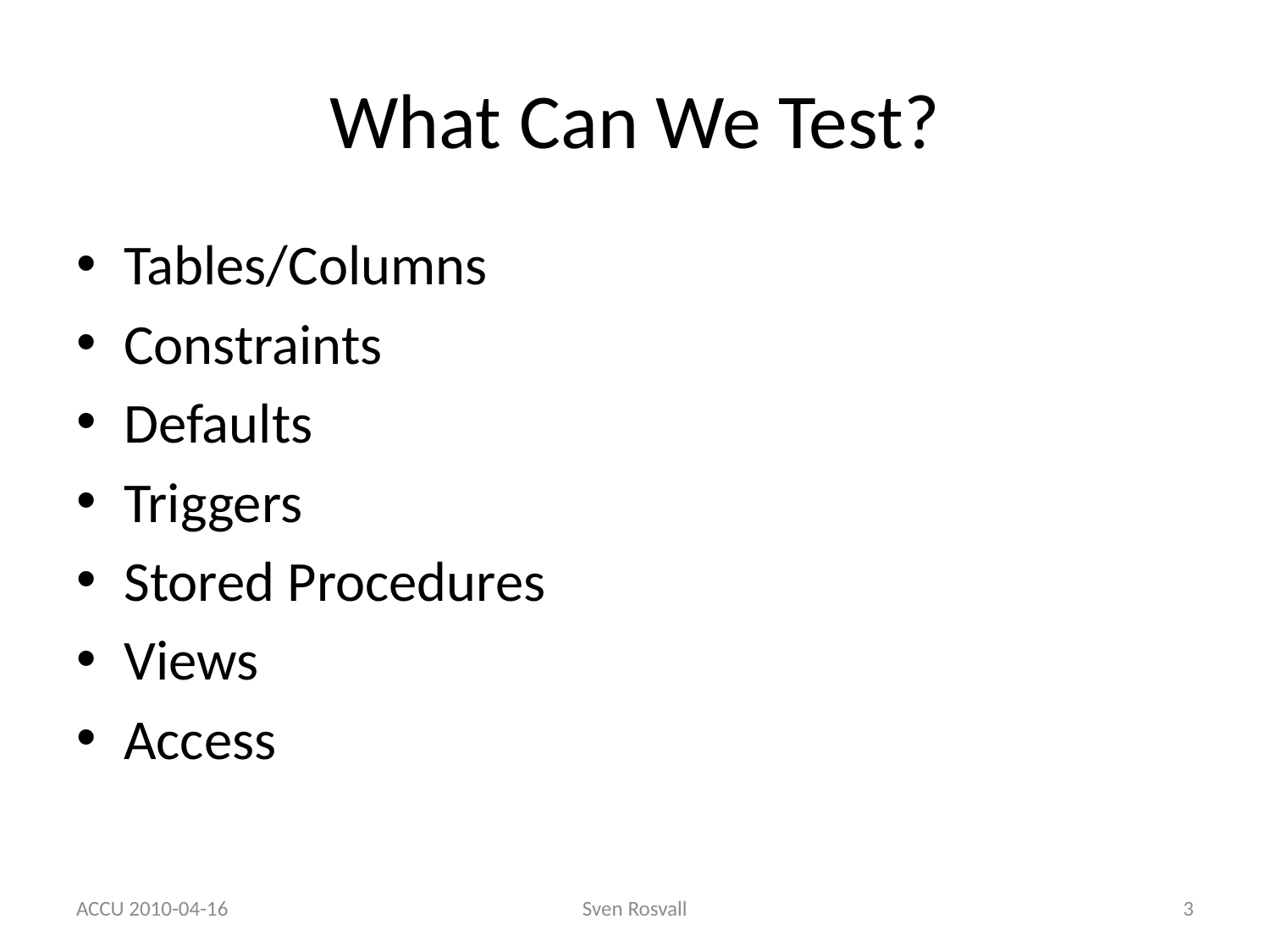

# What Can We Test?
Tables/Columns
Constraints
Defaults
Triggers
Stored Procedures
Views
Access
ACCU 2010-04-16
Sven Rosvall
3